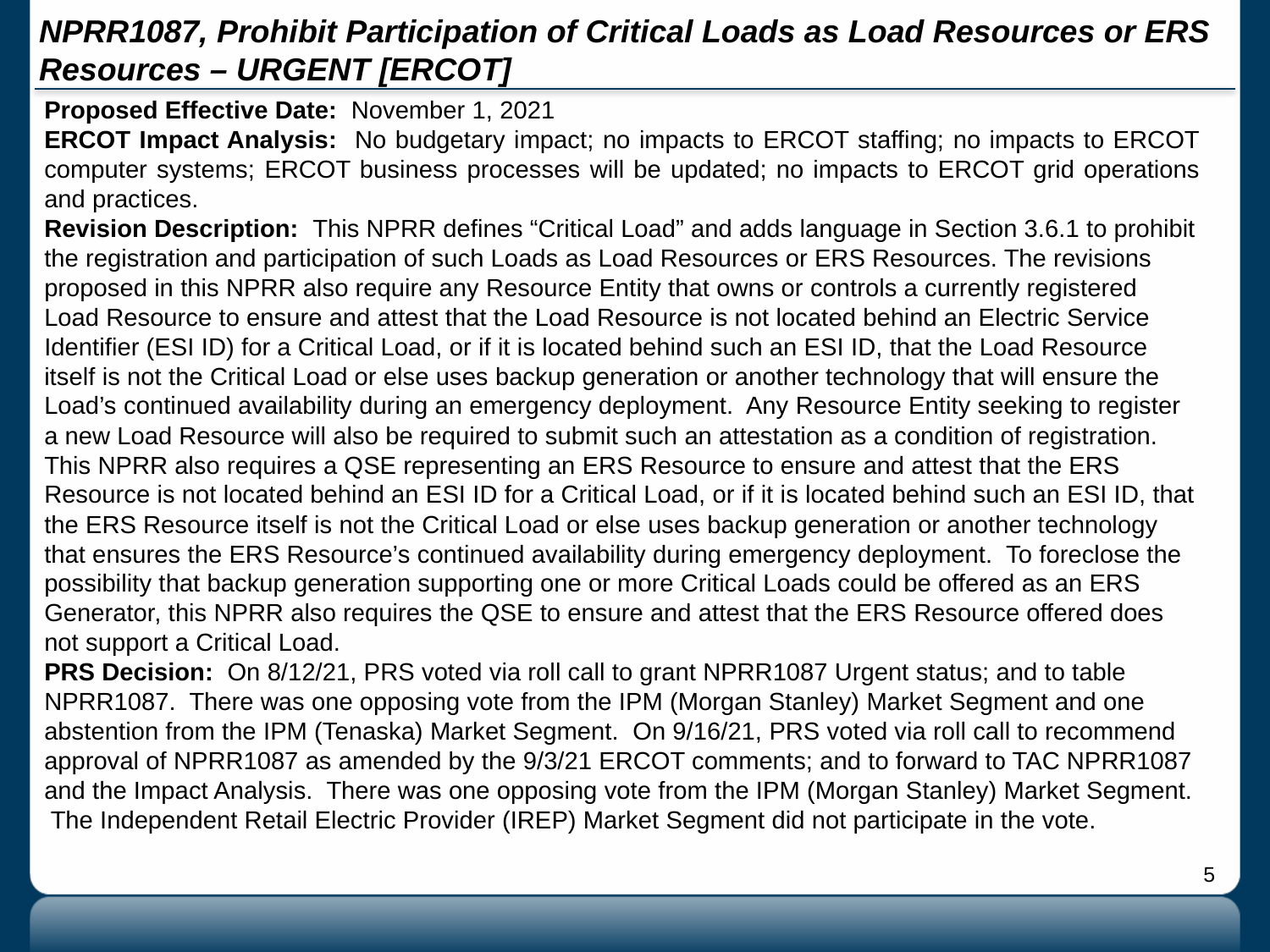

# NPRR1087, Prohibit Participation of Critical Loads as Load Resources or ERS Resources – URGENT [ERCOT]
Proposed Effective Date:  November 1, 2021
ERCOT Impact Analysis:  No budgetary impact; no impacts to ERCOT staffing; no impacts to ERCOT computer systems; ERCOT business processes will be updated; no impacts to ERCOT grid operations and practices.
Revision Description:  This NPRR defines “Critical Load” and adds language in Section 3.6.1 to prohibit the registration and participation of such Loads as Load Resources or ERS Resources. The revisions proposed in this NPRR also require any Resource Entity that owns or controls a currently registered Load Resource to ensure and attest that the Load Resource is not located behind an Electric Service Identifier (ESI ID) for a Critical Load, or if it is located behind such an ESI ID, that the Load Resource itself is not the Critical Load or else uses backup generation or another technology that will ensure the Load’s continued availability during an emergency deployment.  Any Resource Entity seeking to register a new Load Resource will also be required to submit such an attestation as a condition of registration.  This NPRR also requires a QSE representing an ERS Resource to ensure and attest that the ERS Resource is not located behind an ESI ID for a Critical Load, or if it is located behind such an ESI ID, that the ERS Resource itself is not the Critical Load or else uses backup generation or another technology that ensures the ERS Resource’s continued availability during emergency deployment.  To foreclose the possibility that backup generation supporting one or more Critical Loads could be offered as an ERS Generator, this NPRR also requires the QSE to ensure and attest that the ERS Resource offered does not support a Critical Load.
PRS Decision:  On 8/12/21, PRS voted via roll call to grant NPRR1087 Urgent status; and to table NPRR1087.  There was one opposing vote from the IPM (Morgan Stanley) Market Segment and one abstention from the IPM (Tenaska) Market Segment.  On 9/16/21, PRS voted via roll call to recommend approval of NPRR1087 as amended by the 9/3/21 ERCOT comments; and to forward to TAC NPRR1087 and the Impact Analysis.  There was one opposing vote from the IPM (Morgan Stanley) Market Segment.  The Independent Retail Electric Provider (IREP) Market Segment did not participate in the vote.